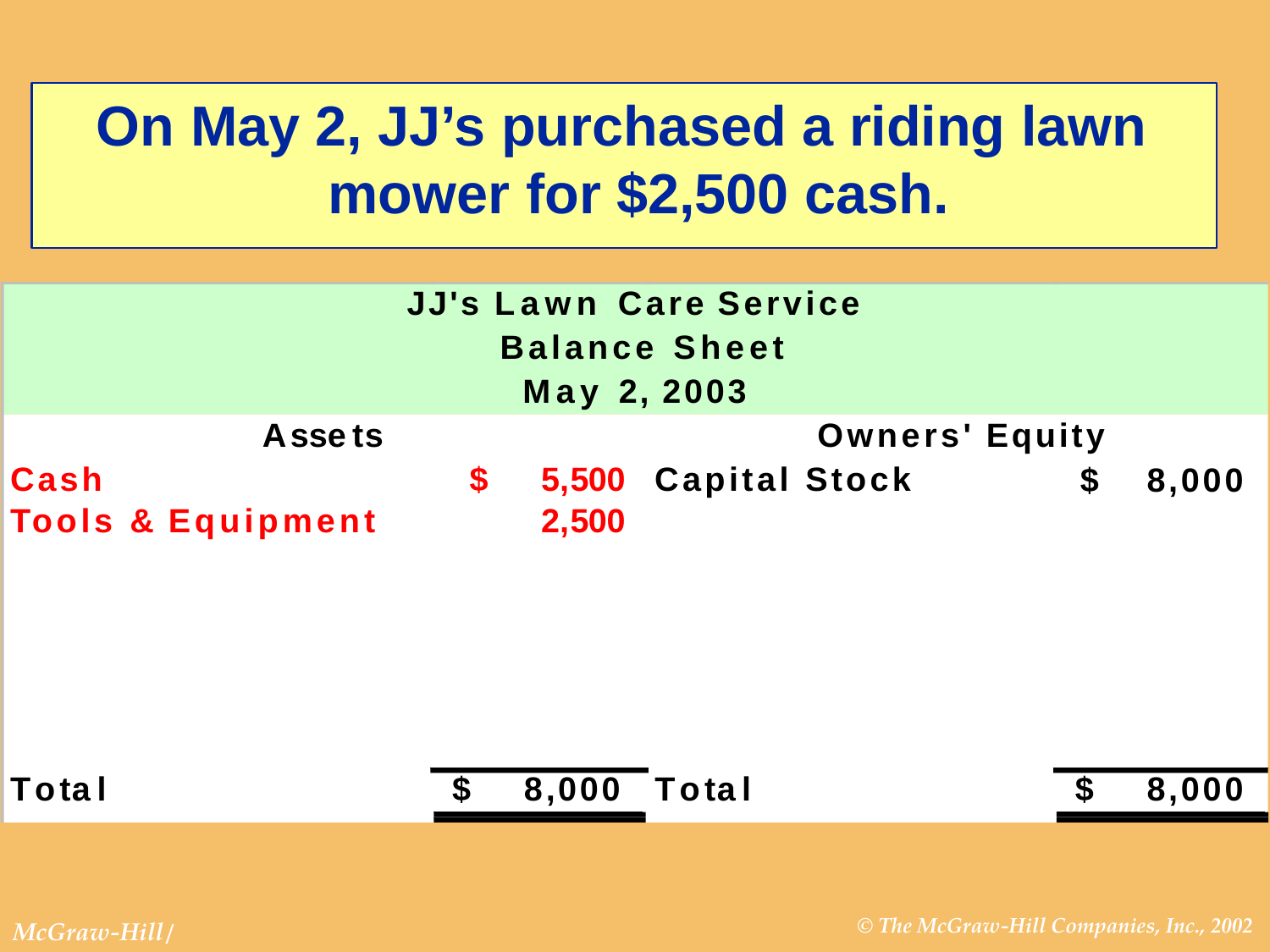

# On May 2, JJ’s purchased a riding lawn  mower for $2,500 cash.
JJ's Lawn Care Service  Balance Sheet
May 2, 2003

Owners' Equity
$
Assets

8,000
| Cash | $ 5,500 | Capital Stock |
| --- | --- | --- |
| Tools & Equipment | 2,500 |  |

Total
$
8,000
Total
$
8,000
© The McGraw-Hill Companies, Inc., 2002
McGraw-Hill/Irwin